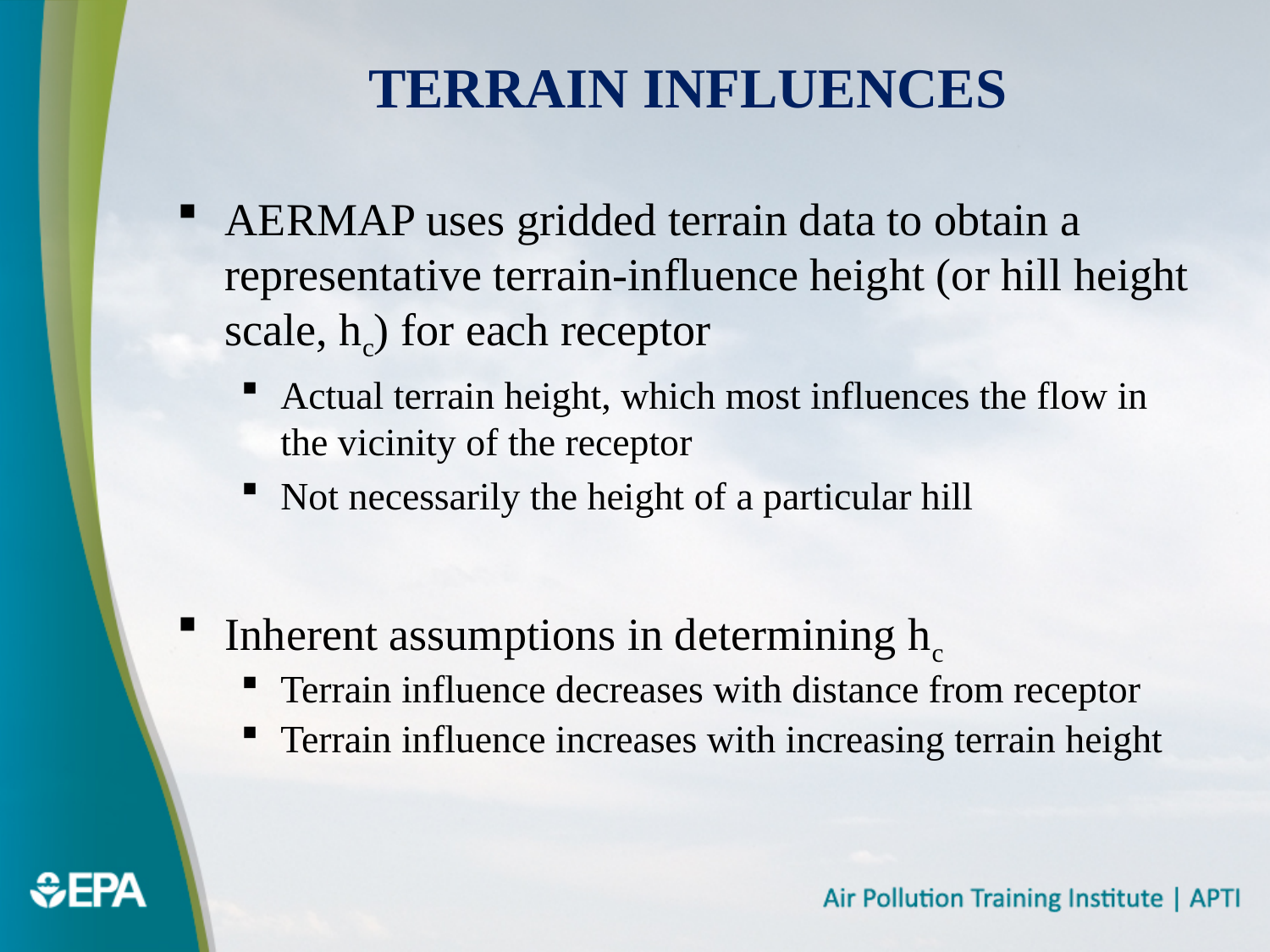

# Terrain Influences
AERMAP uses gridded terrain data to obtain a representative terrain-influence height (or hill height scale, hc) for each receptor
Actual terrain height, which most influences the flow in the vicinity of the receptor
Not necessarily the height of a particular hill

Inherent assumptions in determining hc
Terrain influence decreases with distance from receptor
Terrain influence increases with increasing terrain height